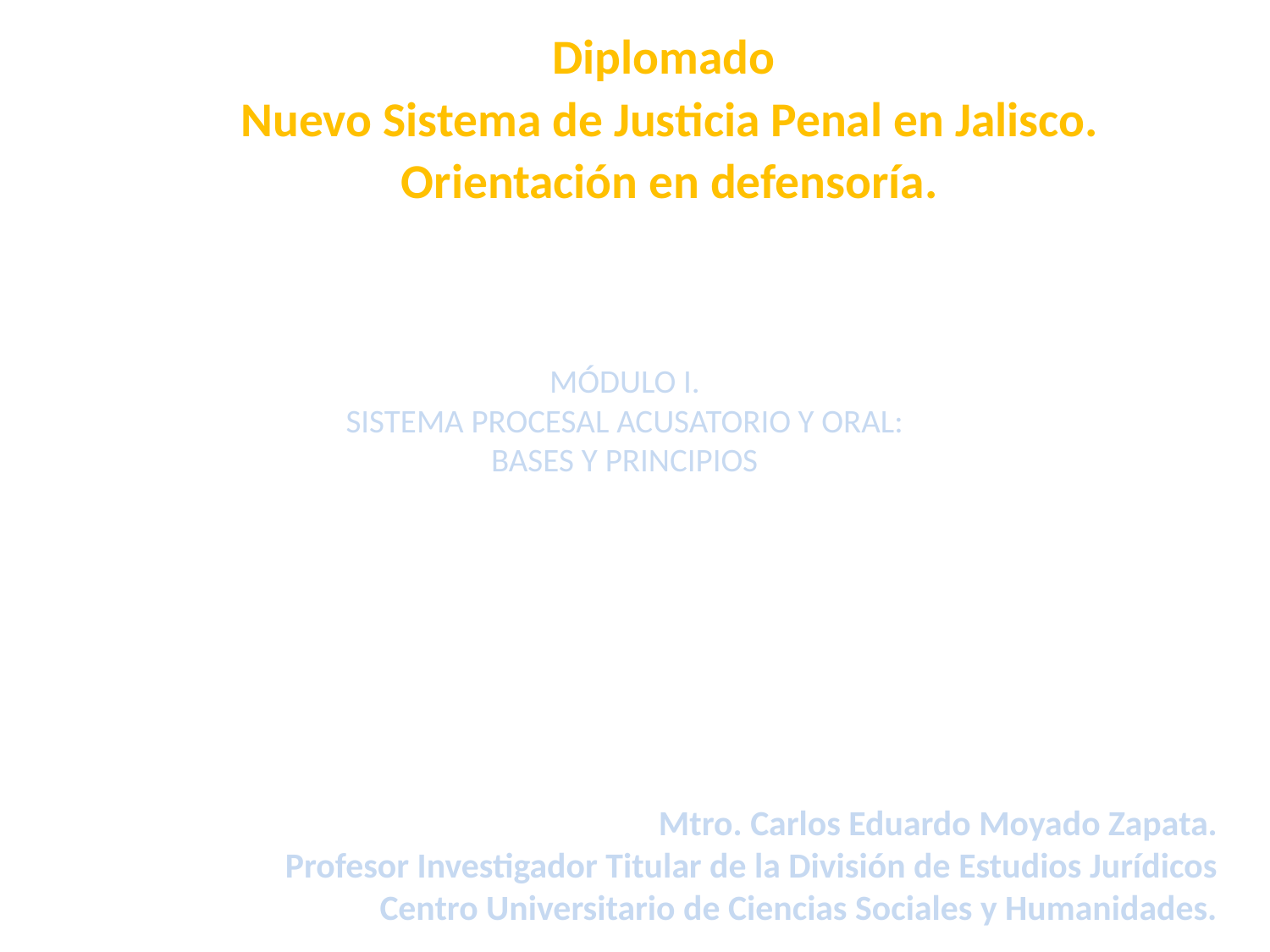

Diplomado
Nuevo Sistema de Justicia Penal en Jalisco.
Orientación en defensoría.

# MÓDULO I. SISTEMA PROCESAL ACUSATORIO Y ORAL: BASES Y PRINCIPIOS
Mtro. Carlos Eduardo Moyado Zapata.
Profesor Investigador Titular de la División de Estudios Jurídicos
Centro Universitario de Ciencias Sociales y Humanidades.